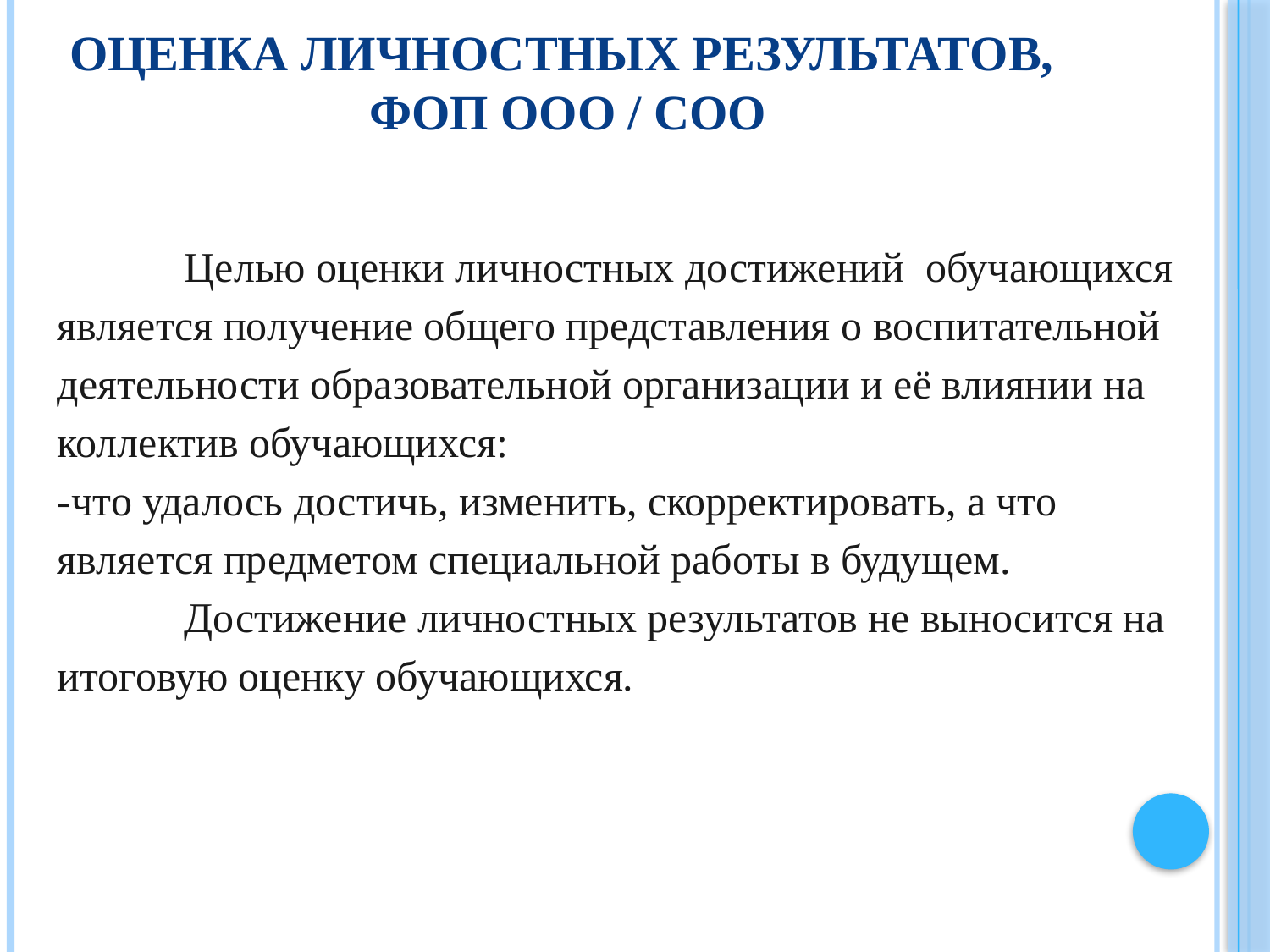

# Оценка личностных результатов, ФОП ООО / СОО
	Целью оценки личностных достижений  обучающихся является получение общего представления о воспитательной деятельности образовательной организации и её влиянии на коллектив обучающихся:
-что удалось достичь, изменить, скорректировать, а что является предметом специальной работы в будущем.
	Достижение личностных результатов не выносится на итоговую оценку обучающихся.